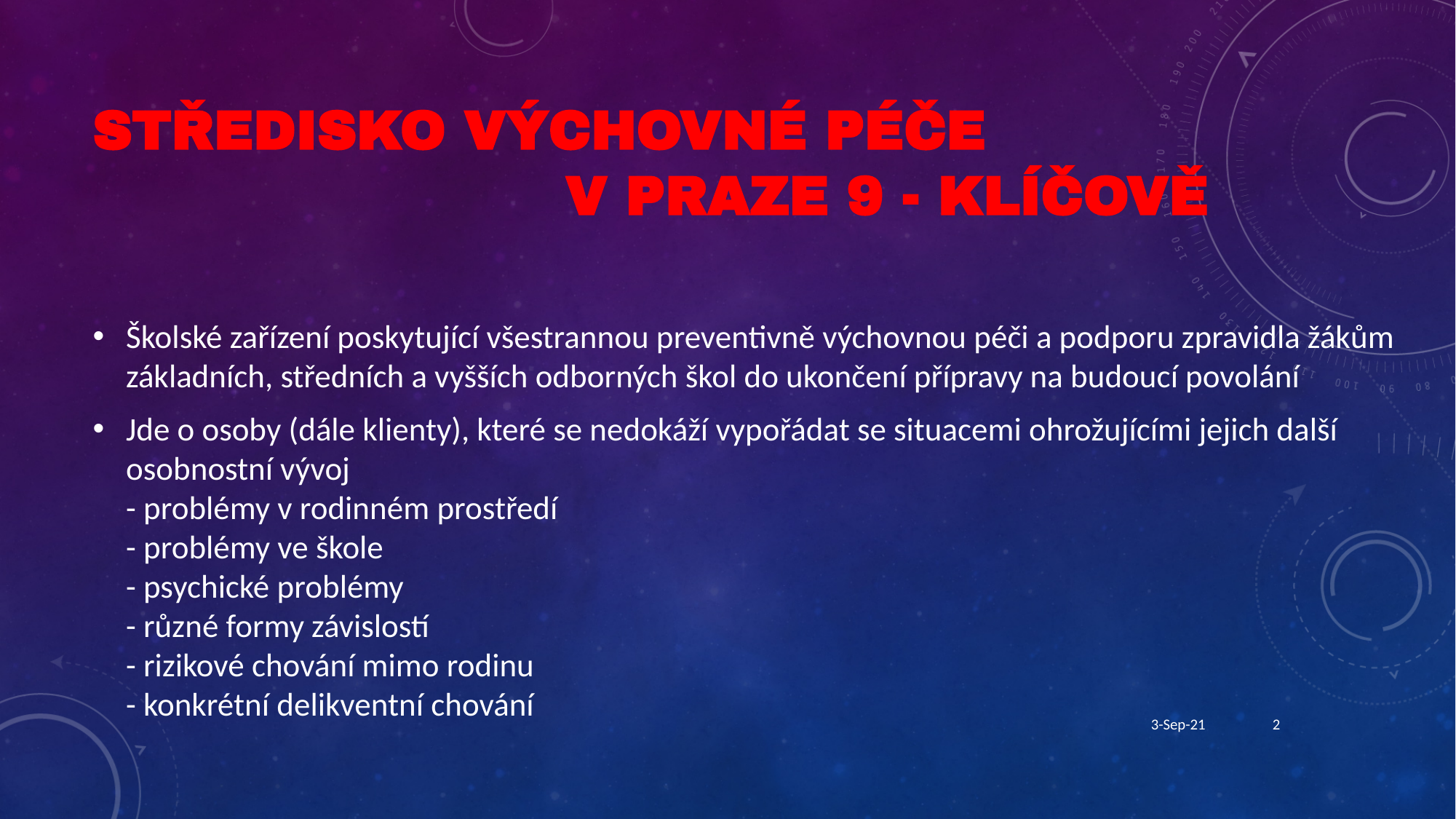

# Středisko výchovné péče                                                  v Praze 9 - Klíčově
Školské zařízení poskytující všestrannou preventivně výchovnou péči a podporu zpravidla žákům základních, středních a vyšších odborných škol do ukončení přípravy na budoucí povolání
Jde o osoby (dále klienty), které se nedokáží vypořádat se situacemi ohrožujícími jejich další osobnostní vývoj
- problémy v rodinném prostředí
- problémy ve škole
- psychické problémy
- různé formy závislostí
- rizikové chování mimo rodinu
- konkrétní delikventní chování

3-Sep-21
2